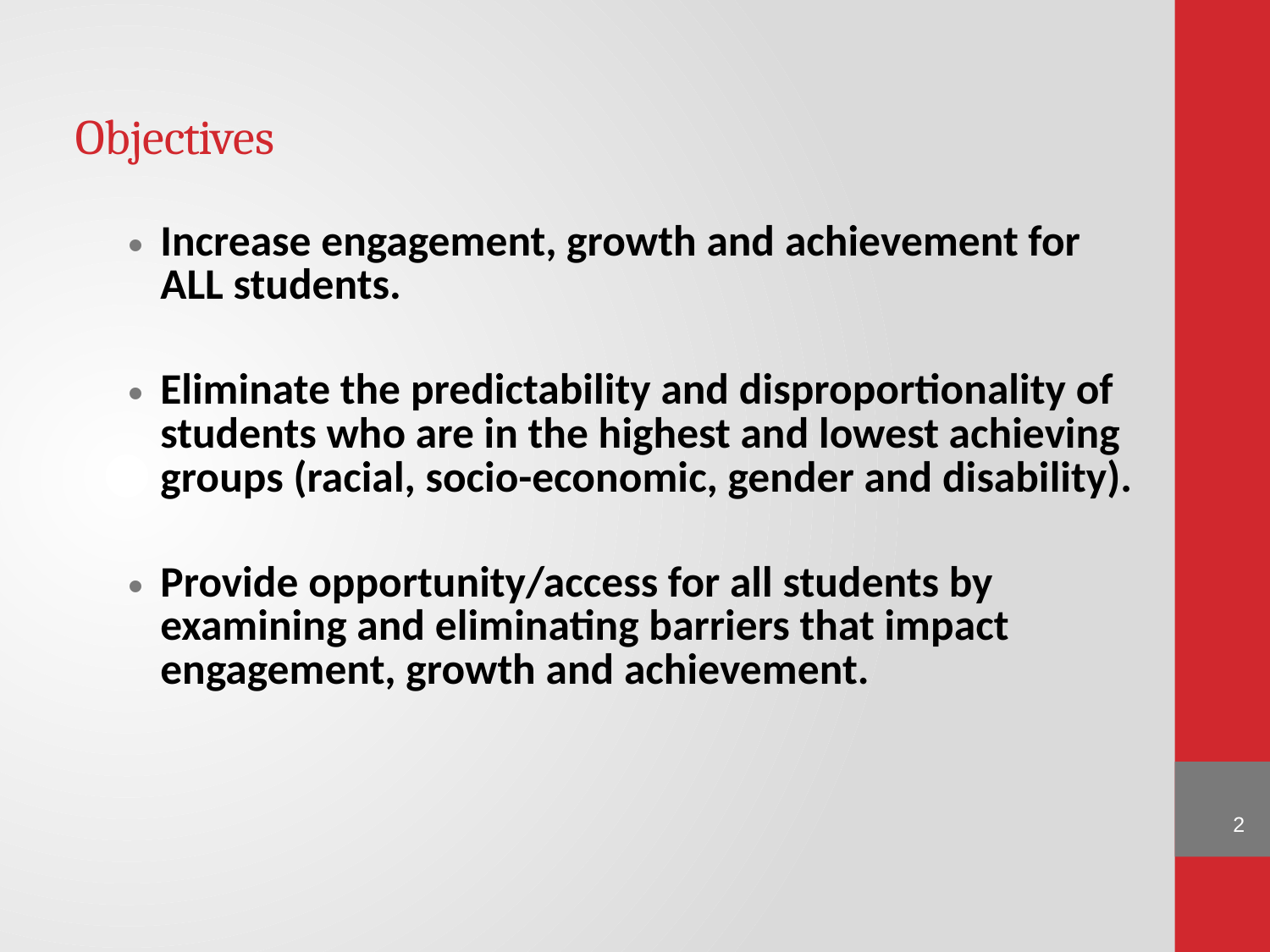

# Objectives

Increase engagement, growth and achievement for ALL students.

Eliminate the predictability and disproportionality of students who are in the highest and lowest achieving groups (racial, socio-economic, gender and disability).

Provide opportunity/access for all students by examining and eliminating barriers that impact engagement, growth and achievement.
2